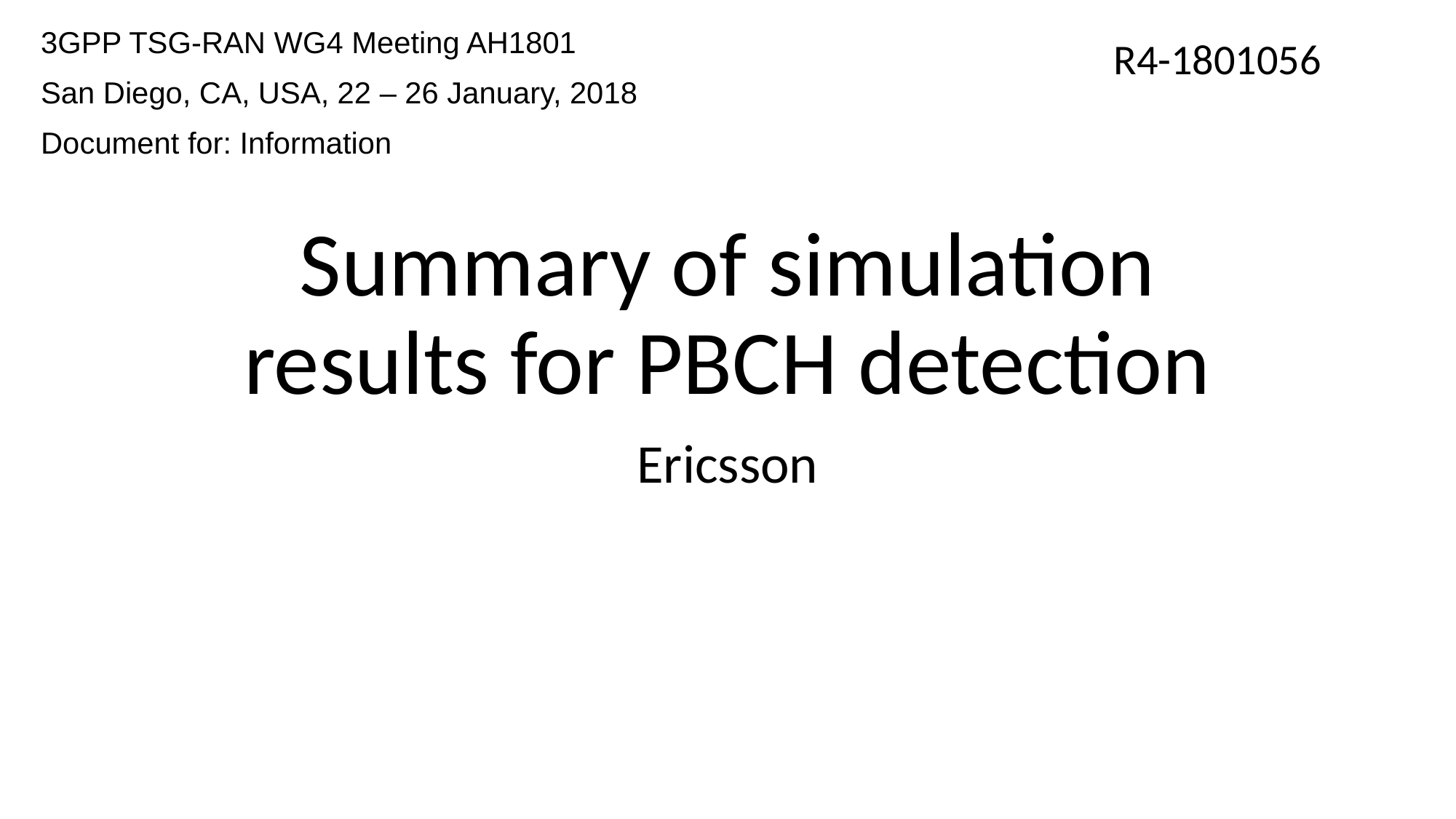

3GPP TSG-RAN WG4 Meeting AH1801
San Diego, CA, USA, 22 – 26 January, 2018
Document for: Information
R4-1801056
# Summary of simulation results for PBCH detection
Ericsson